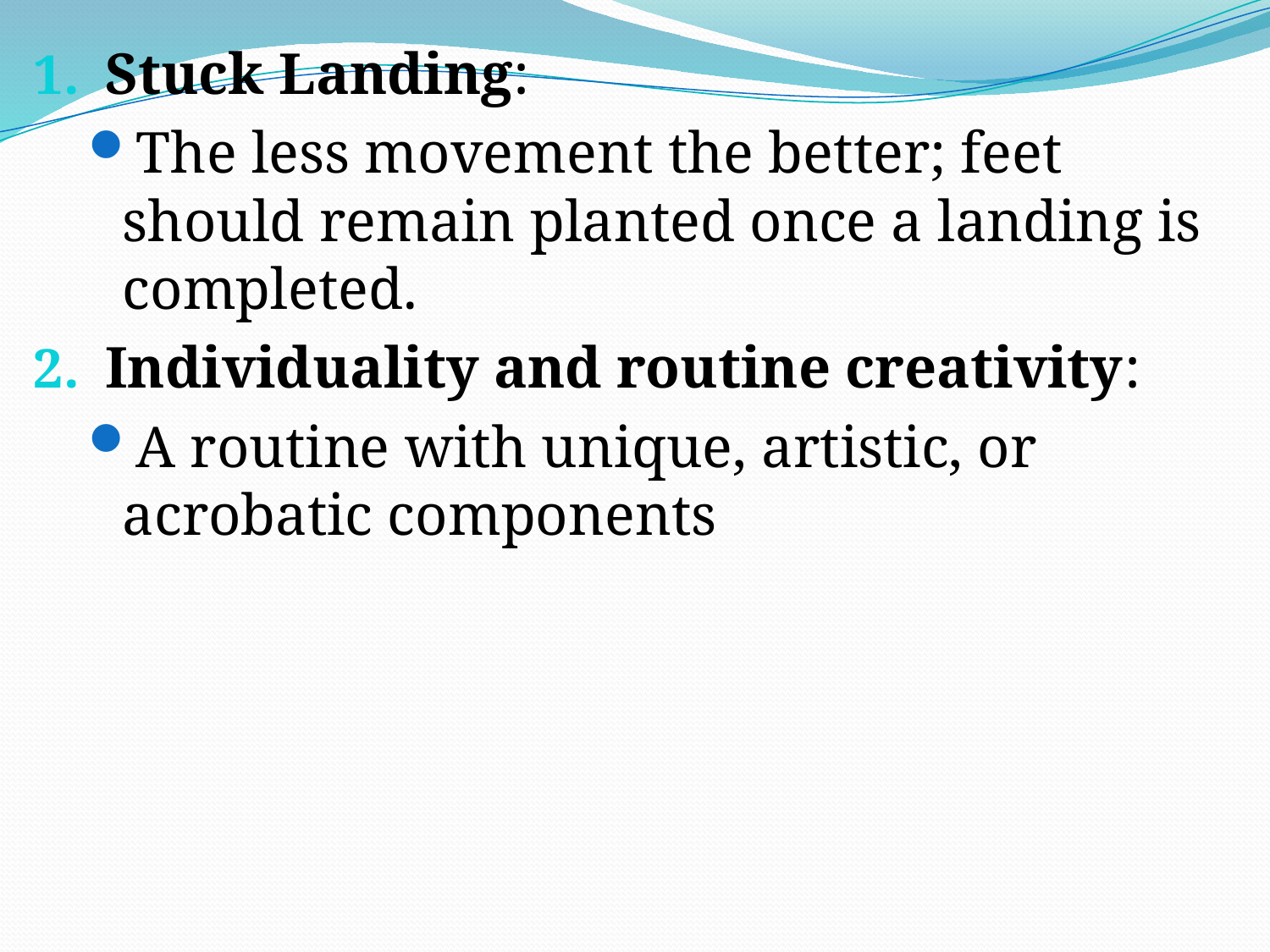

Stuck Landing:
The less movement the better; feet should remain planted once a landing is completed.
Individuality and routine creativity:
A routine with unique, artistic, or acrobatic components